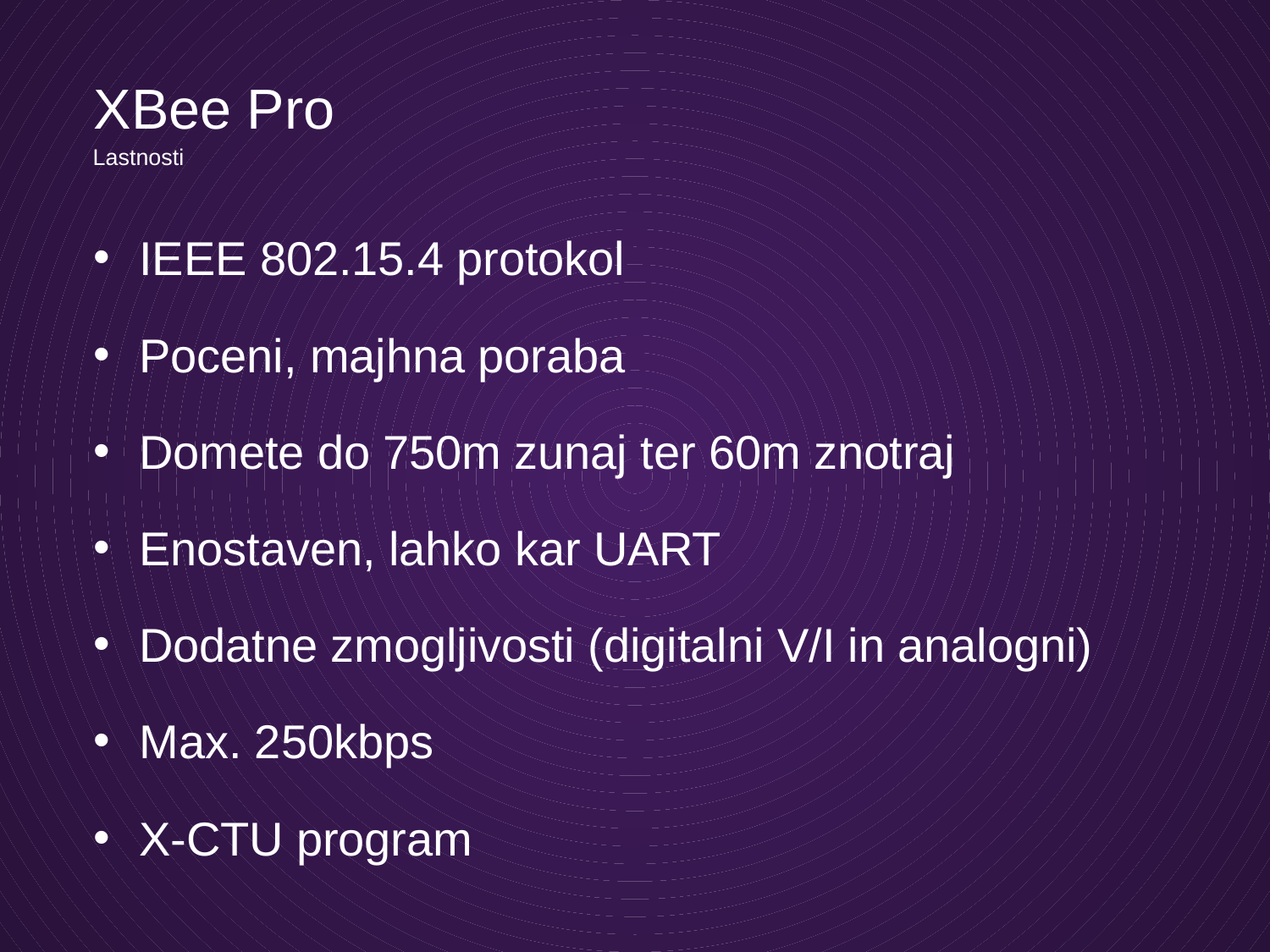

# XBee Pro
Lastnosti
IEEE 802.15.4 protokol
Poceni, majhna poraba
Domete do 750m zunaj ter 60m znotraj
Enostaven, lahko kar UART
Dodatne zmogljivosti (digitalni V/I in analogni)
Max. 250kbps
X-CTU program